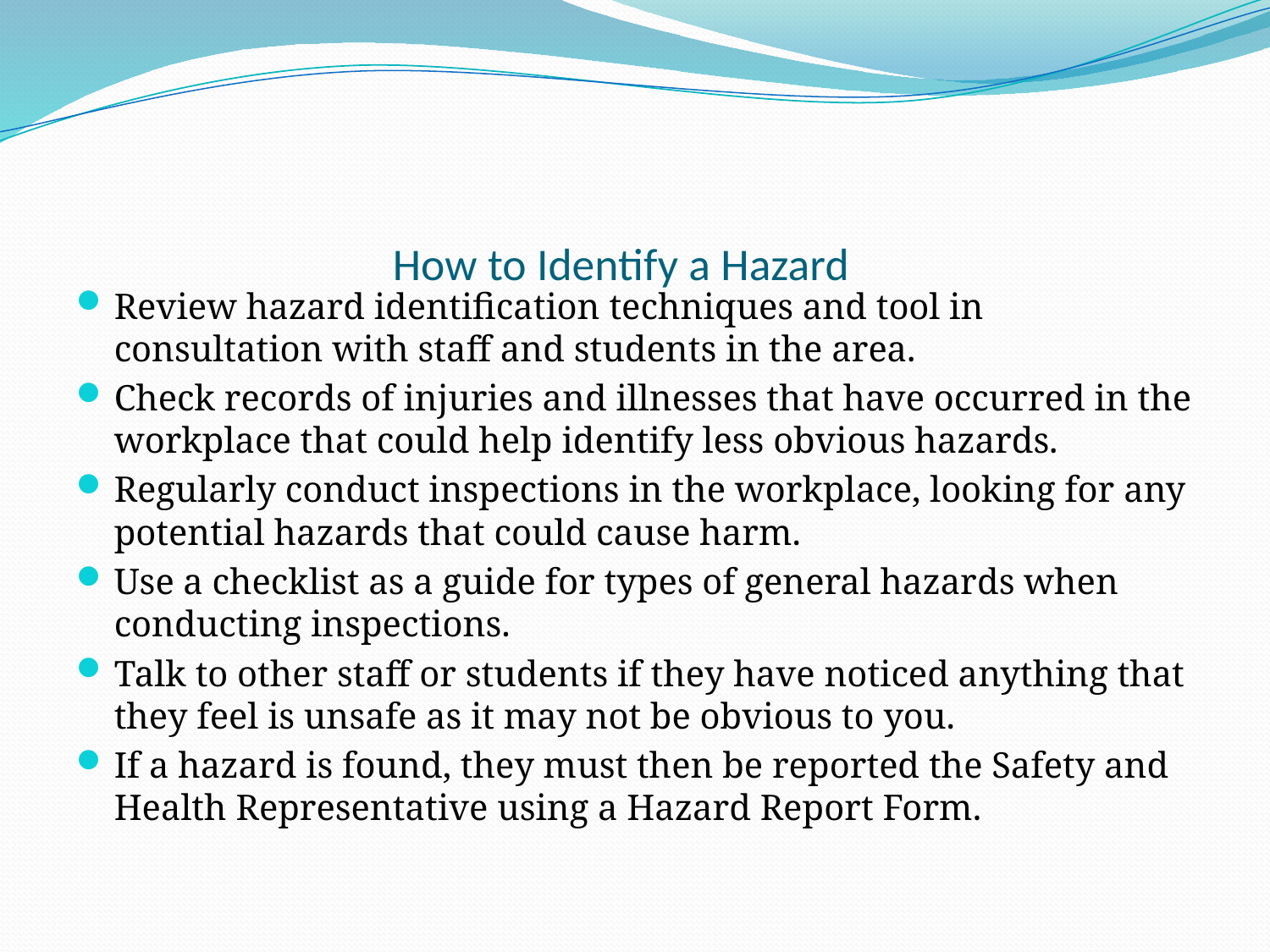

# How to Identify a Hazard

Review hazard identification techniques and tool in consultation with staff and students in the area.
Check records of injuries and illnesses that have occurred in the workplace that could help identify less obvious hazards.
Regularly conduct inspections in the workplace, looking for any potential hazards that could cause harm.
Use a checklist as a guide for types of general hazards when conducting inspections.
Talk to other staff or students if they have noticed anything that they feel is unsafe as it may not be obvious to you.
If a hazard is found, they must then be reported the Safety and Health Representative using a Hazard Report Form.